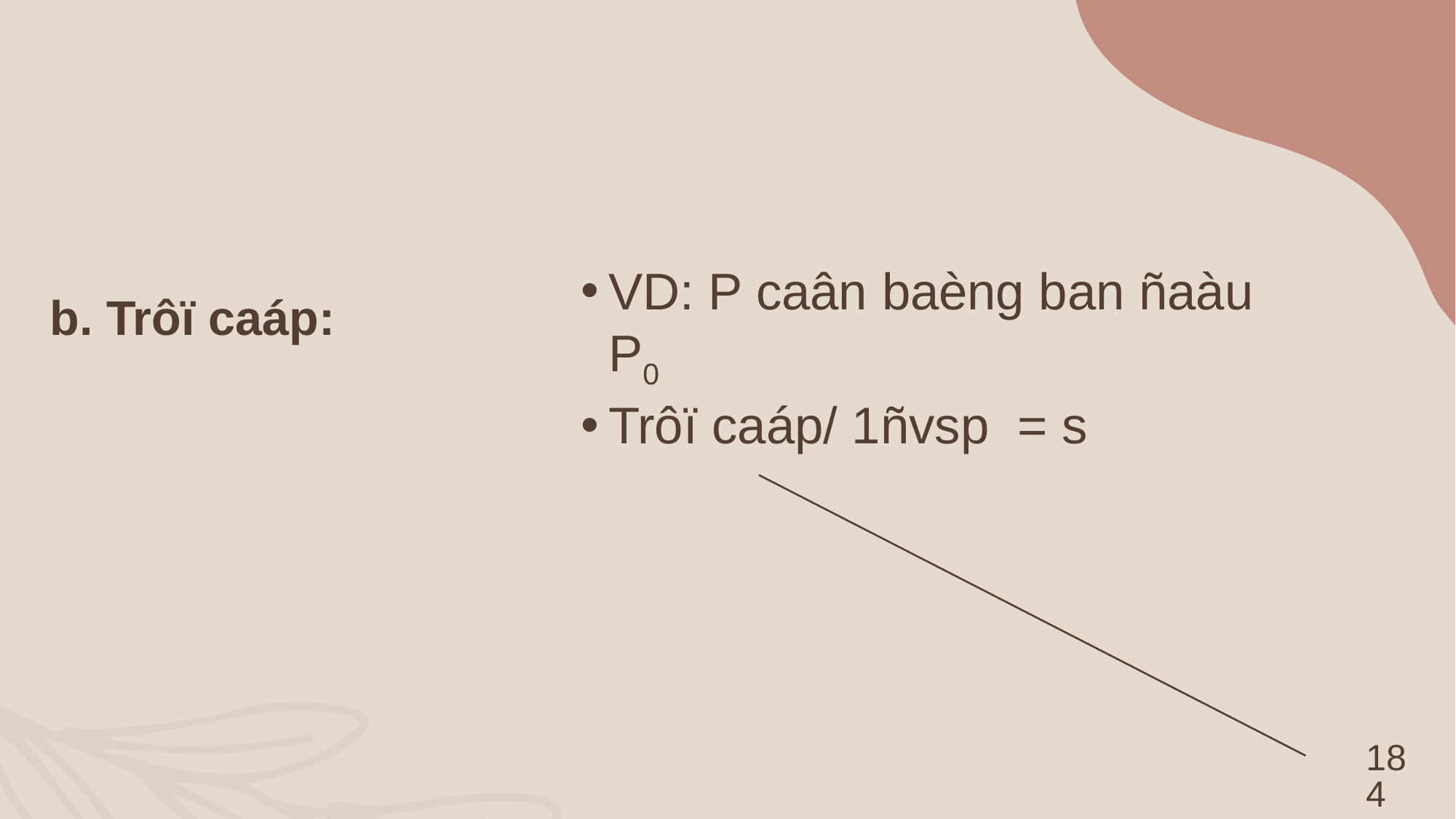

VD: P caân baèng ban ñaàu P0
Trôï caáp/ 1ñvsp  = s

# b. Trôï caáp:
184